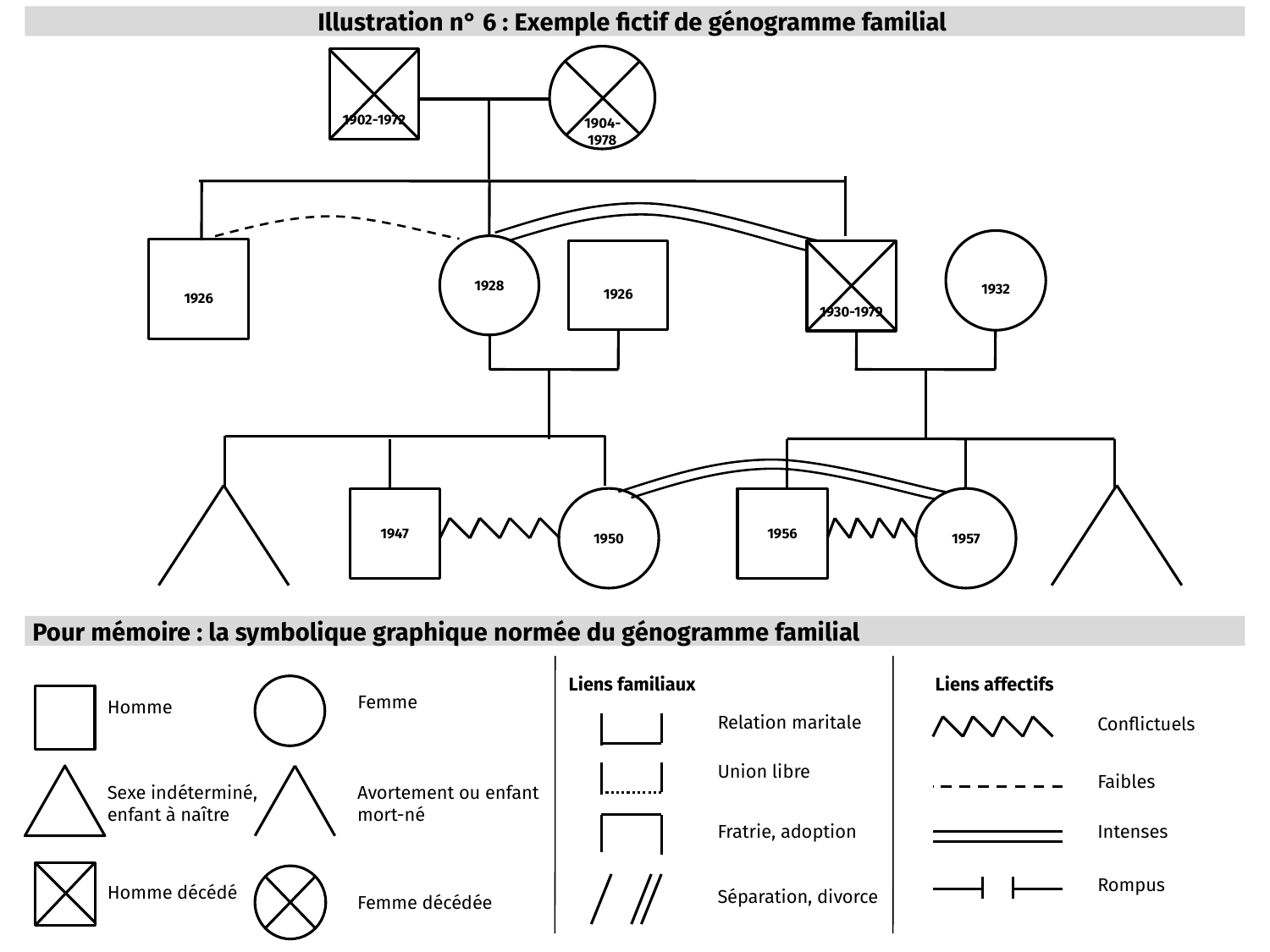

Illustration n° 6 : Exemple fictif de génogramme familial

1904-1978

1902-1972

1932
1928

1926

1926

1930-1979

1947
1950
1956
1957
Pour mémoire : la symbolique graphique normée du génogramme familial
Liens affectifs
Liens familiaux

Femme

Homme
Relation maritale
Conflictuels
Union libre
Faibles

Sexe indéterminé,
enfant à naître
Avortement ou enfant mort-né
Fratrie, adoption
Intenses

Rompus
Homme décédé
Séparation, divorce
Femme décédée